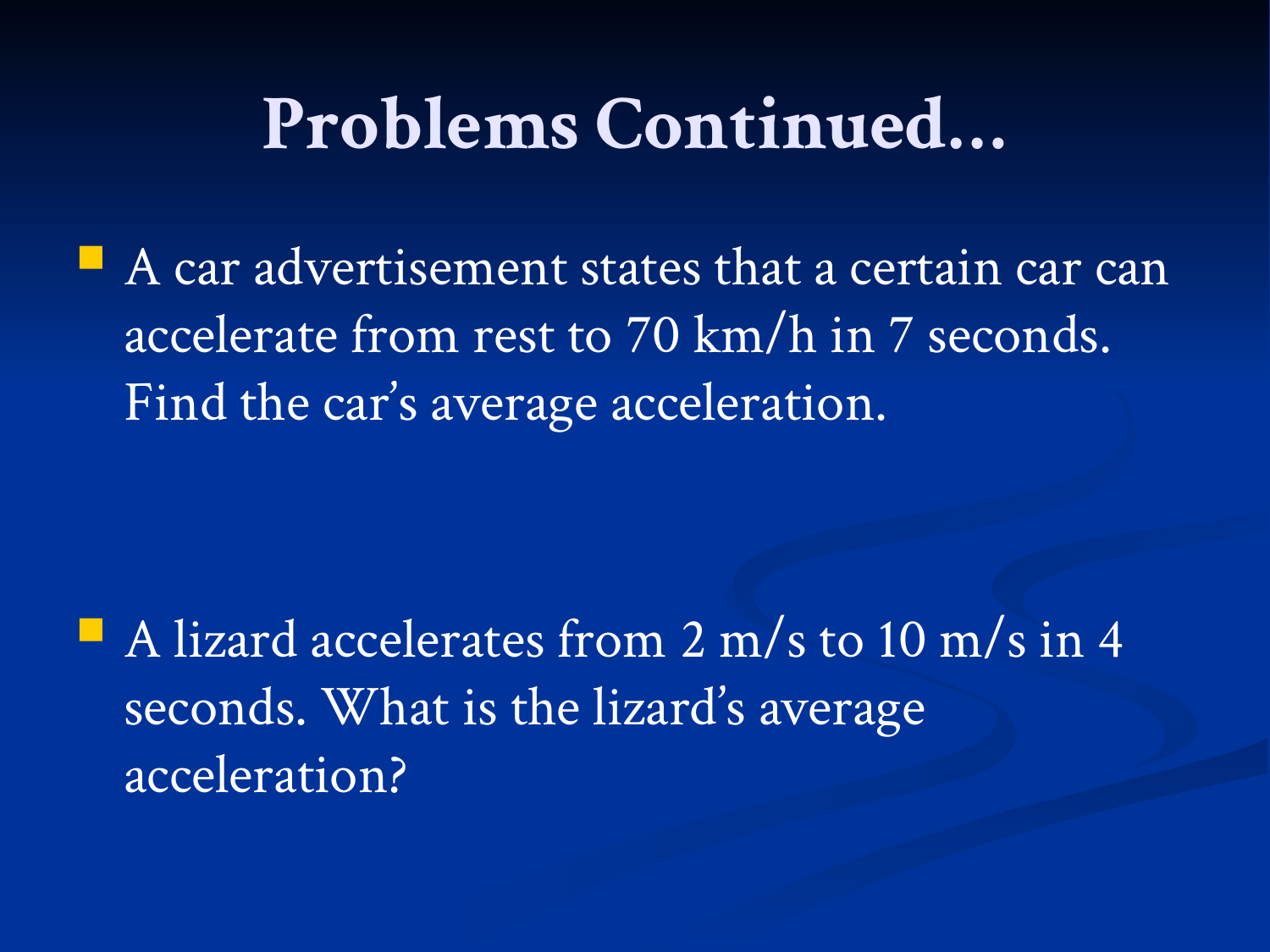

# Problems Continued…
A car advertisement states that a certain car can accelerate from rest to 70 km/h in 7 seconds. Find the car’s average acceleration.

A lizard accelerates from 2 m/s to 10 m/s in 4 seconds. What is the lizard’s average acceleration?